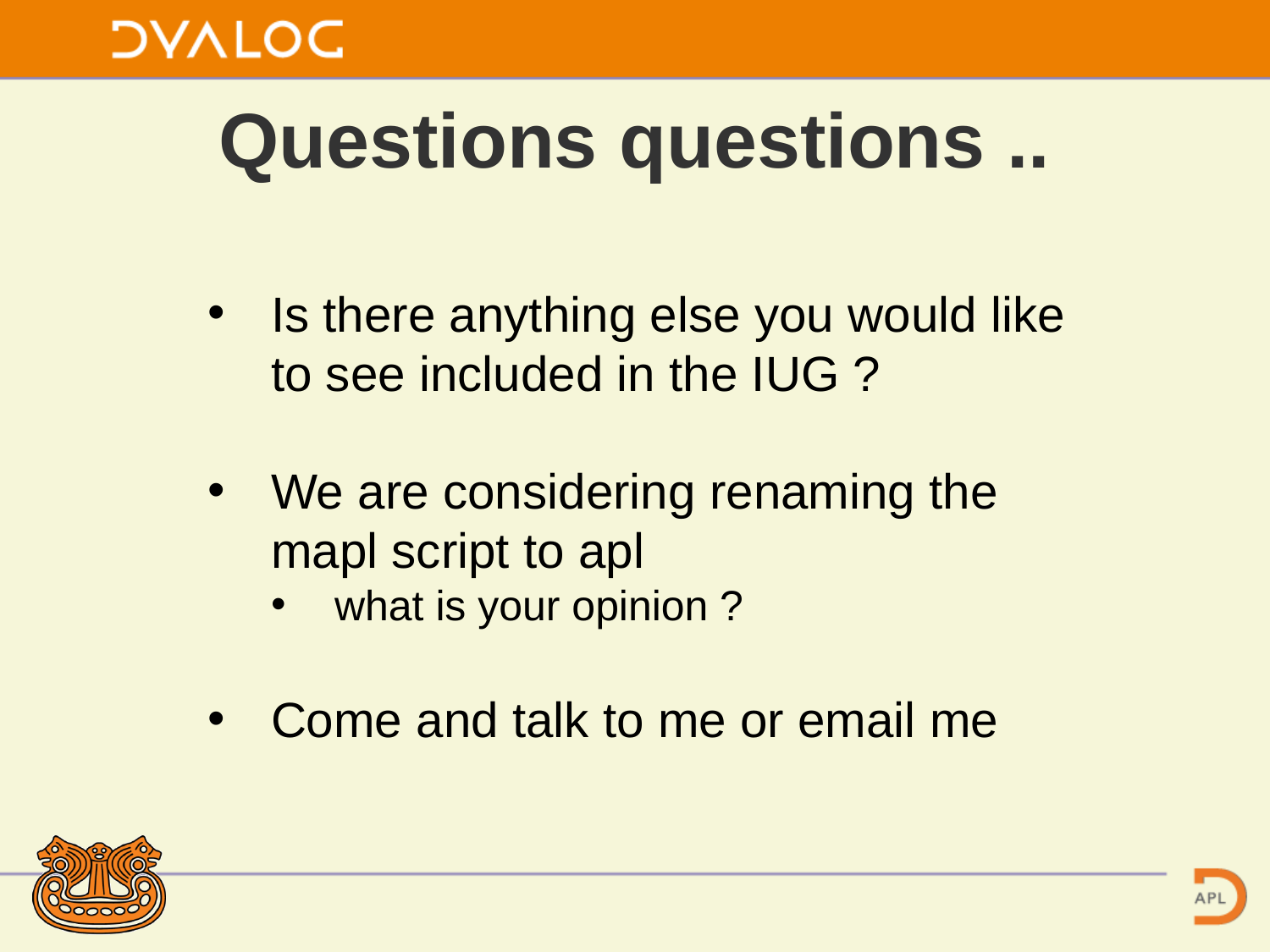

# Questions questions ..
Is there anything else you would like to see included in the IUG ?

We are considering renaming the mapl script to apl
what is your opinion ?

Come and talk to me or email me